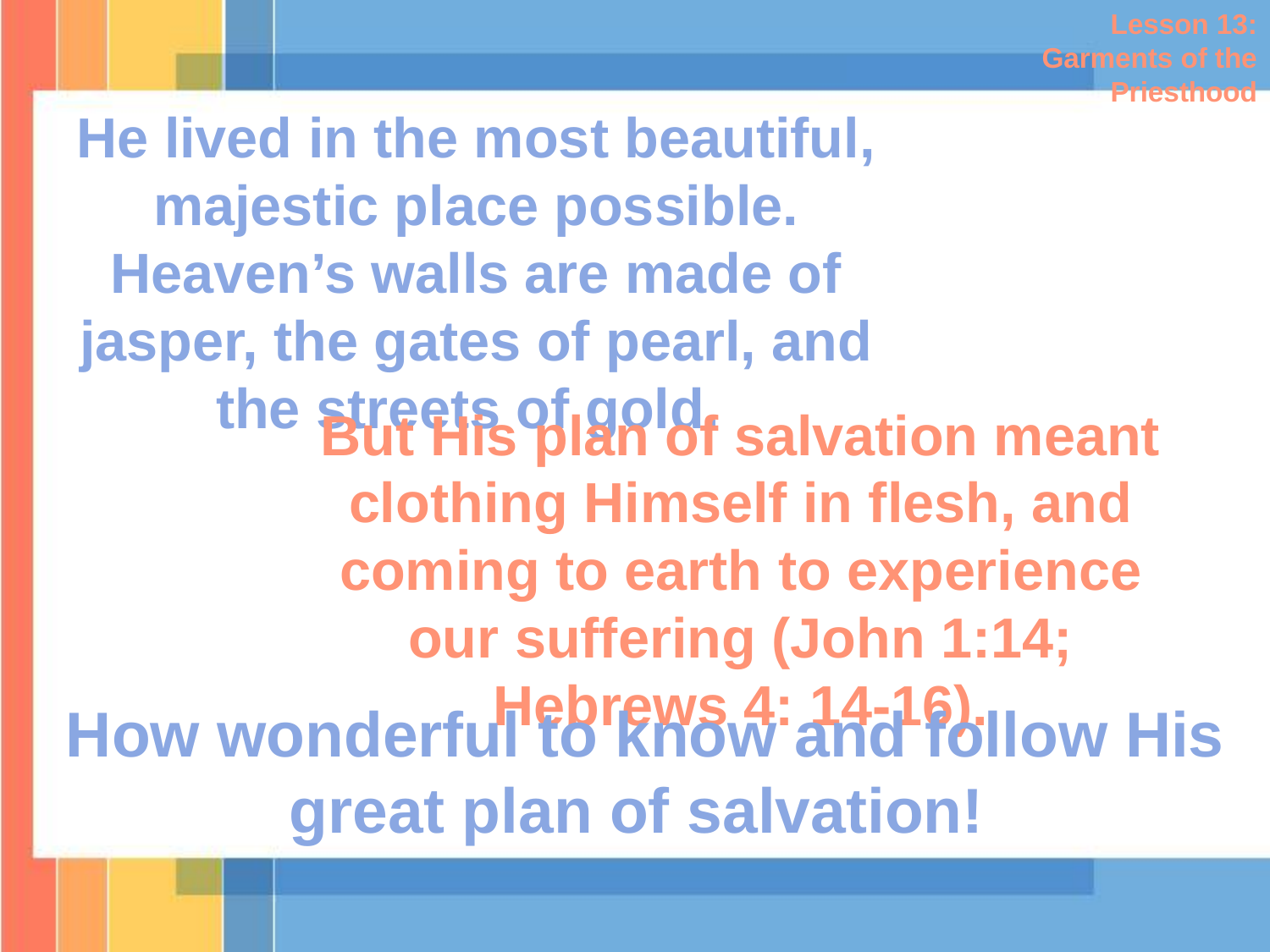

Lesson 13: Garments of the Priesthood
He lived in the most beautiful, majestic place possible. Heaven’s walls are made of jasper, the gates of pearl, and the streets of gold.
But His plan of salvation meant clothing Himself in flesh, and coming to earth to experience our suffering (John 1:14; Hebrews 4: 14-16).
How wonderful to know and follow His great plan of salvation!